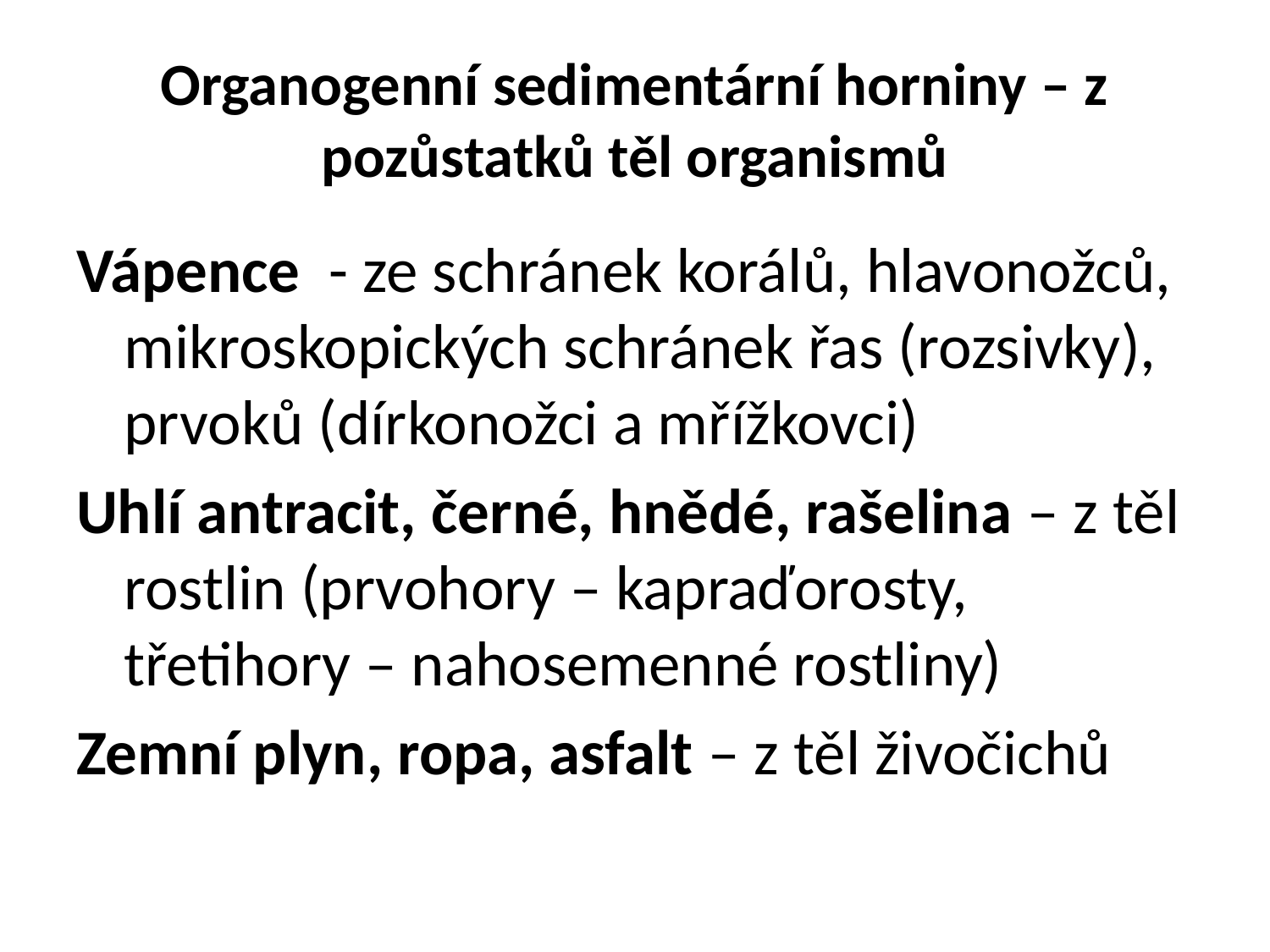

# Organogenní sedimentární horniny – z pozůstatků těl organismů
Vápence  - ze schránek korálů, hlavonožců, mikroskopických schránek řas (rozsivky), prvoků (dírkonožci a mřížkovci)
Uhlí antracit, černé, hnědé, rašelina – z těl rostlin (prvohory – kapraďorosty, třetihory – nahosemenné rostliny)
Zemní plyn, ropa, asfalt – z těl živočichů